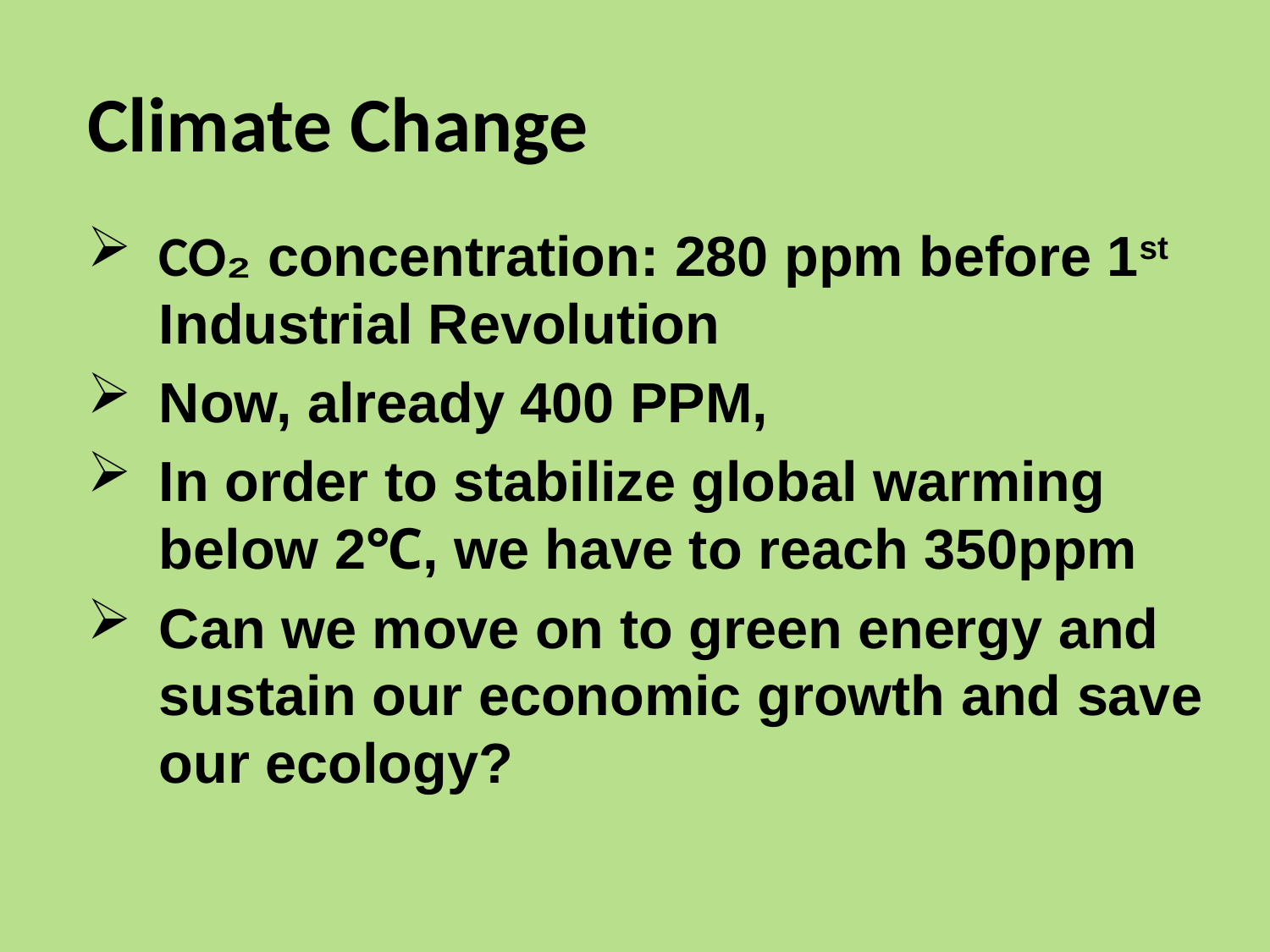

# Climate Change
CO₂ concentration: 280 ppm before 1st Industrial Revolution
Now, already 400 PPM,
In order to stabilize global warming below 2℃, we have to reach 350ppm
Can we move on to green energy and sustain our economic growth and save our ecology?